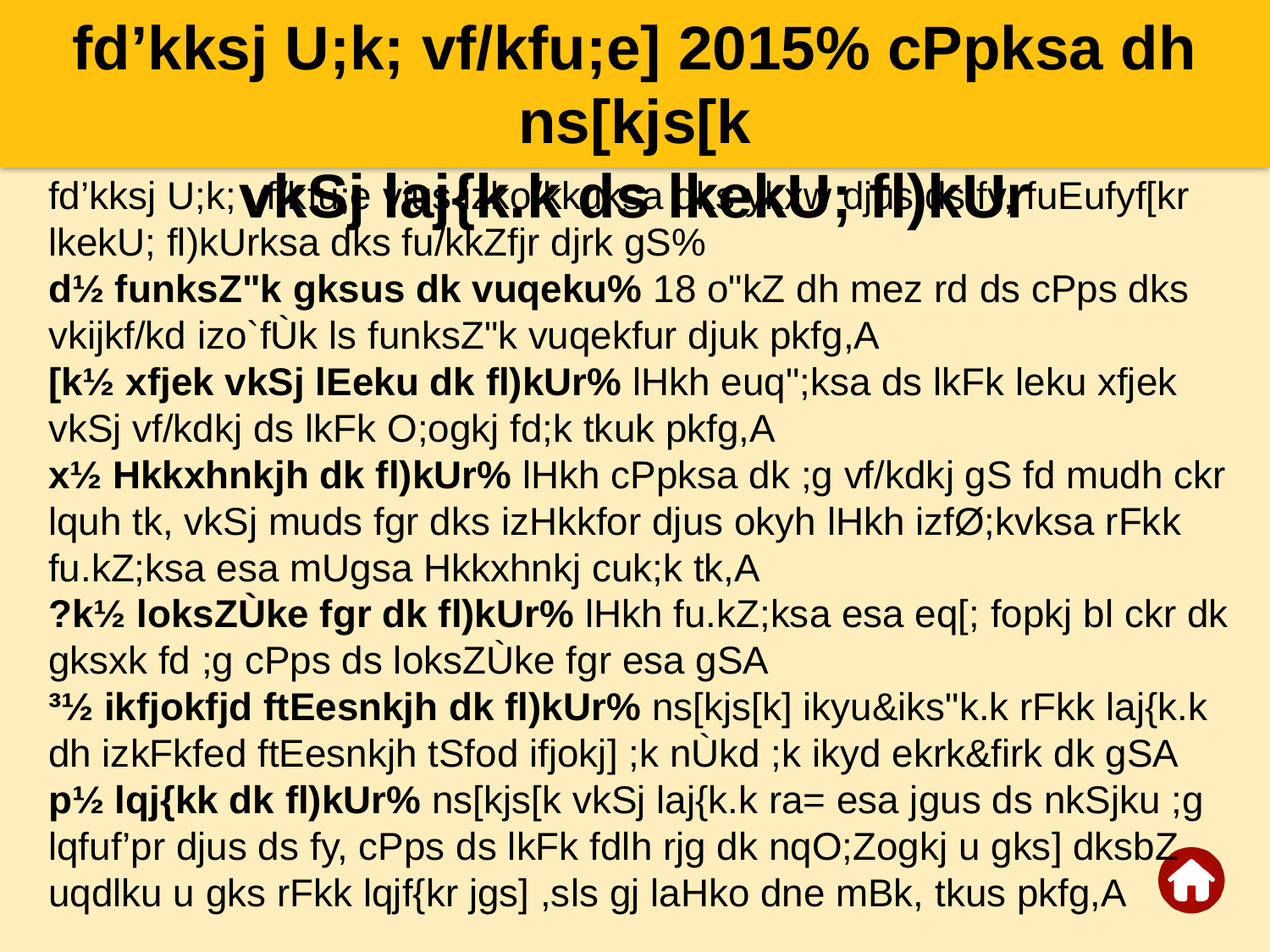

fd’kksj U;k; vf/kfu;e] 2015% cPpksa dh ns[kjs[k
vkSj laj{k.k ds lkekU; fl)kUr
fd’kksj U;k; vf/kfu;e vius izko/kkuksa dks ykxw djus ds fy, fuEufyf[kr lkekU; fl)kUrksa dks fu/kkZfjr djrk gS%
d½ funksZ"k gksus dk vuqeku% 18 o"kZ dh mez rd ds cPps dks vkijkf/kd izo`fÙk ls funksZ"k vuqekfur djuk pkfg,A
[k½ xfjek vkSj lEeku dk fl)kUr% lHkh euq";ksa ds lkFk leku xfjek vkSj vf/kdkj ds lkFk O;ogkj fd;k tkuk pkfg,A
x½ Hkkxhnkjh dk fl)kUr% lHkh cPpksa dk ;g vf/kdkj gS fd mudh ckr lquh tk, vkSj muds fgr dks izHkkfor djus okyh lHkh izfØ;kvksa rFkk fu.kZ;ksa esa mUgsa Hkkxhnkj cuk;k tk,A
?k½ loksZÙke fgr dk fl)kUr% lHkh fu.kZ;ksa esa eq[; fopkj bl ckr dk gksxk fd ;g cPps ds loksZÙke fgr esa gSA
³½ ikfjokfjd ftEesnkjh dk fl)kUr% ns[kjs[k] ikyu&iks"k.k rFkk laj{k.k dh izkFkfed ftEesnkjh tSfod ifjokj] ;k nÙkd ;k ikyd ekrk&firk dk gSA
p½ lqj{kk dk fl)kUr% ns[kjs[k vkSj laj{k.k ra= esa jgus ds nkSjku ;g lqfuf’pr djus ds fy, cPps ds lkFk fdlh rjg dk nqO;Zogkj u gks] dksbZ uqdlku u gks rFkk lqjf{kr jgs] ,sls gj laHko dne mBk, tkus pkfg,A